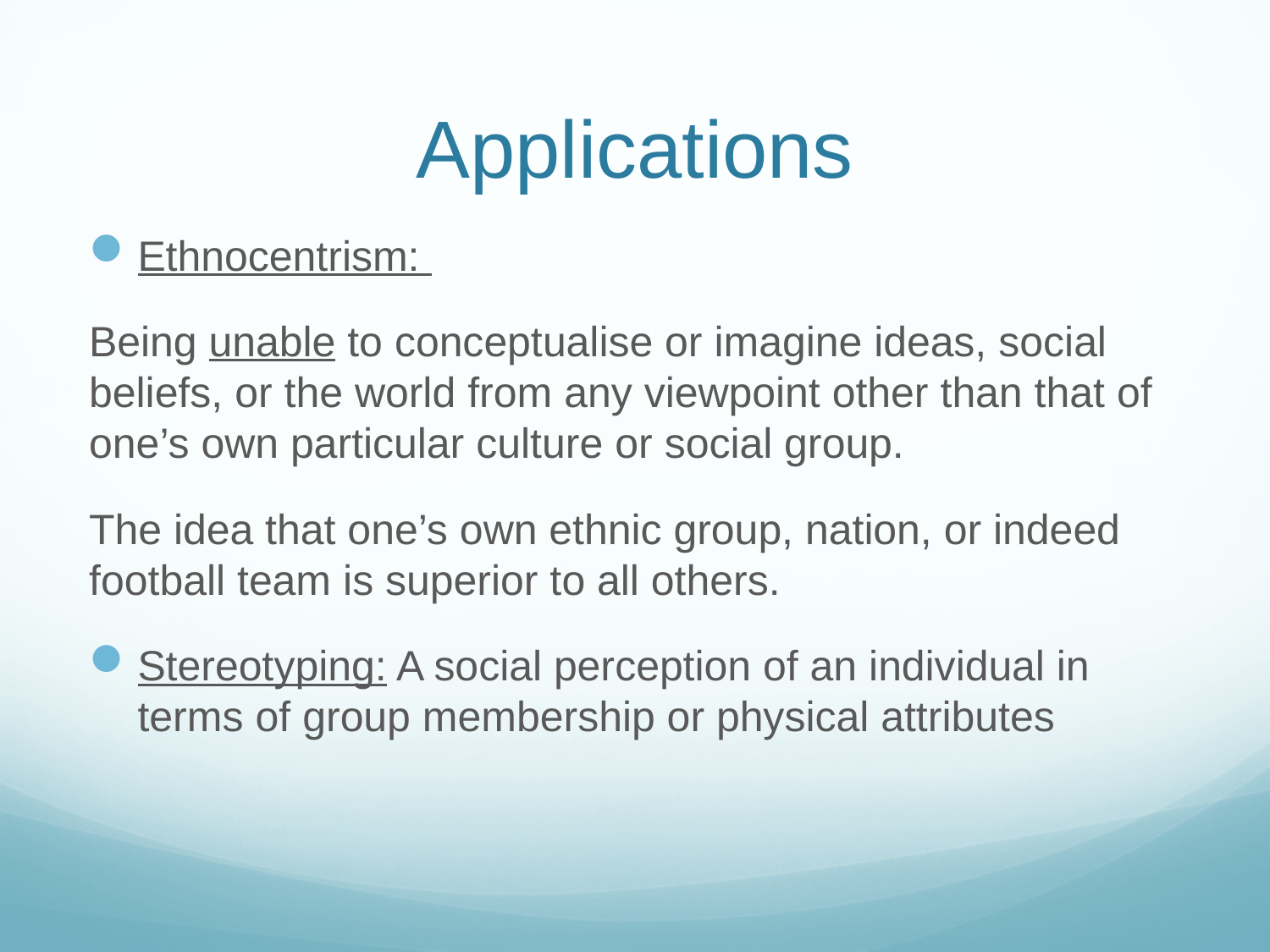

# Applications
Ethnocentrism:
Being unable to conceptualise or imagine ideas, social beliefs, or the world from any viewpoint other than that of one’s own particular culture or social group.
The idea that one’s own ethnic group, nation, or indeed football team is superior to all others.
Stereotyping: A social perception of an individual in terms of group membership or physical attributes